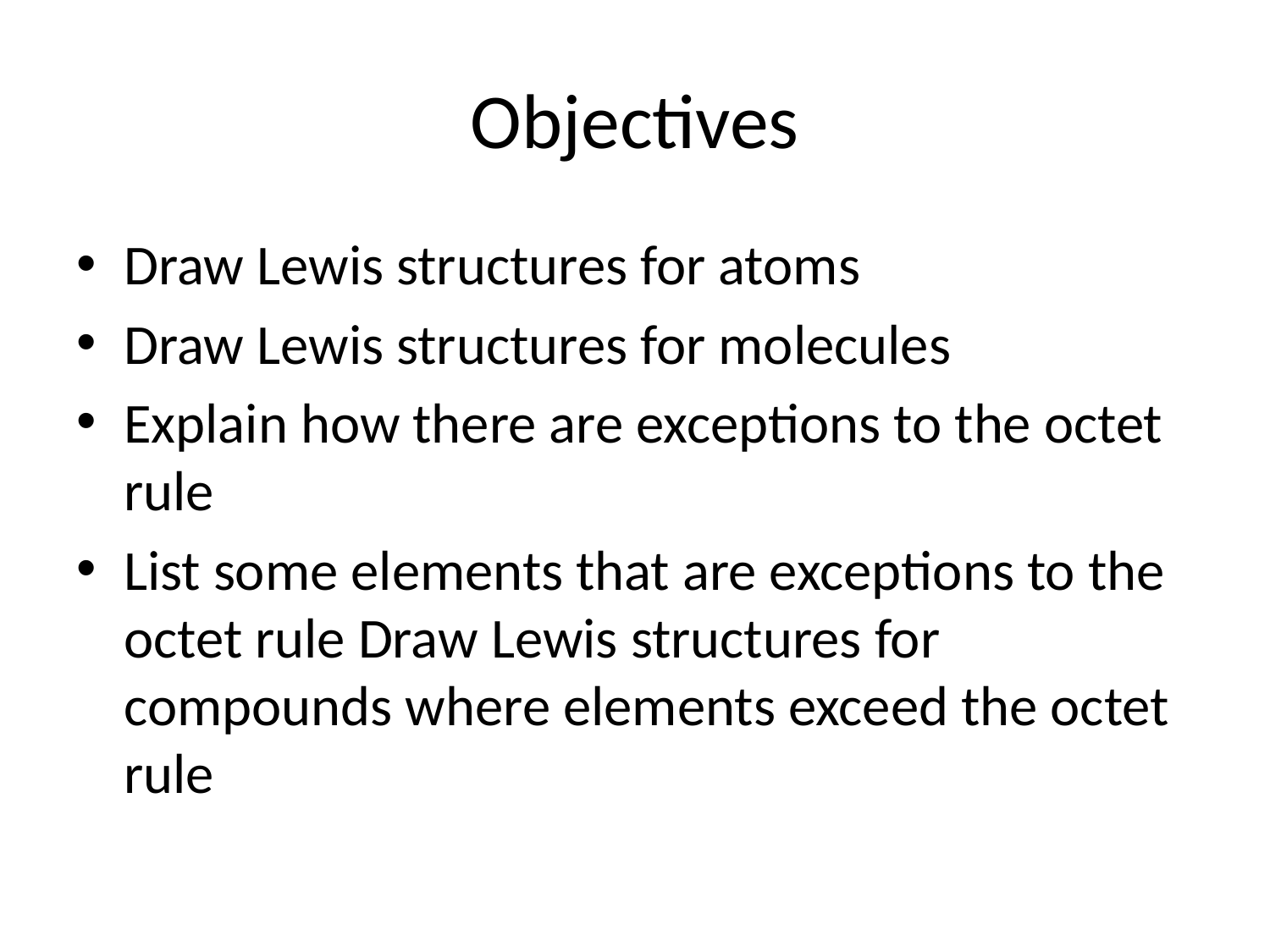

# Objectives
Draw Lewis structures for atoms
Draw Lewis structures for molecules
Explain how there are exceptions to the octet rule
List some elements that are exceptions to the octet rule Draw Lewis structures for compounds where elements exceed the octet rule